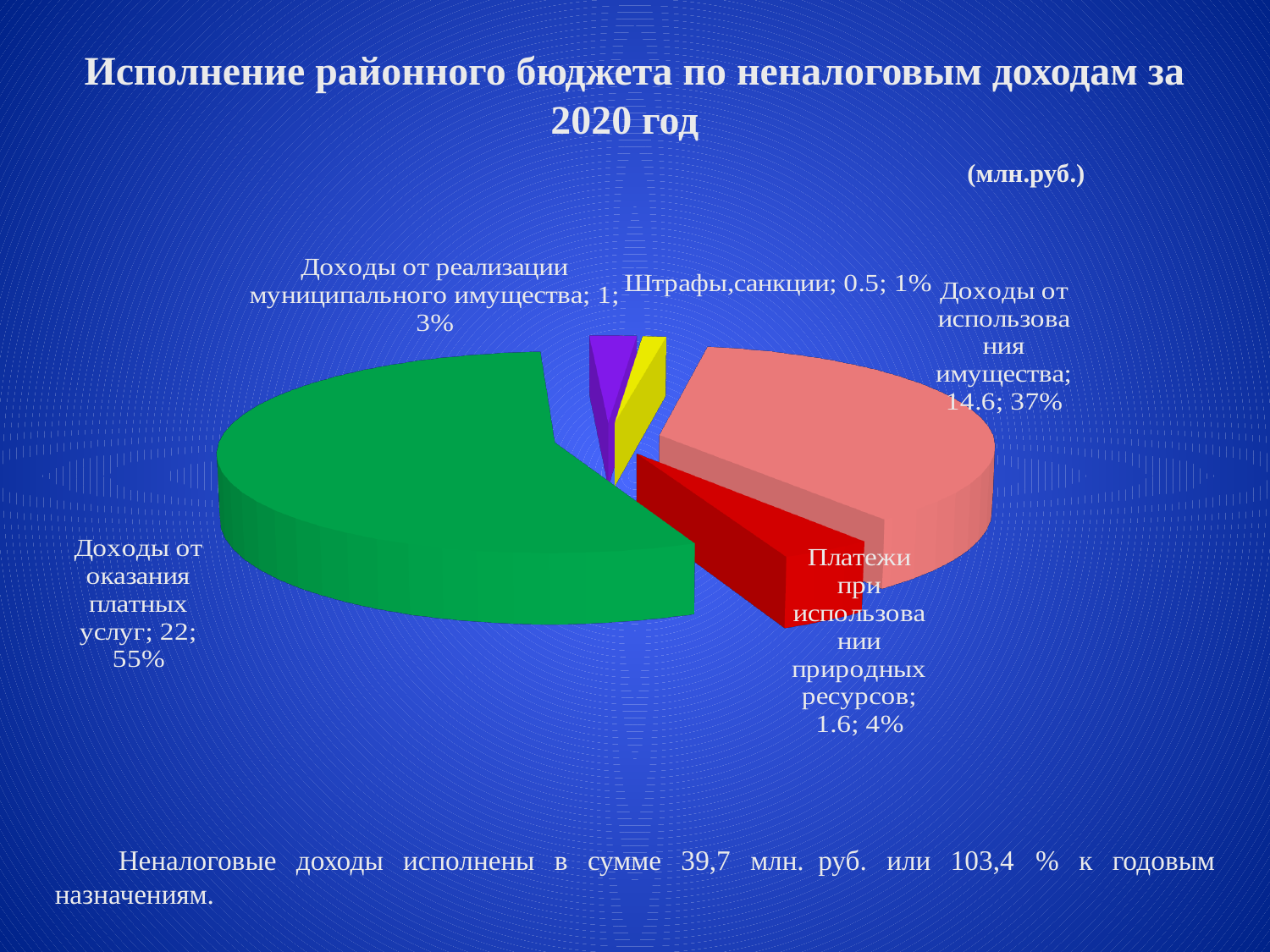

# Исполнение районного бюджета по неналоговым доходам за 2020 год (млн.руб.)

[unsupported chart]

Неналоговые доходы исполнены в сумме 39,7 млн.  руб. или 103,4 % к годовым назначениям.